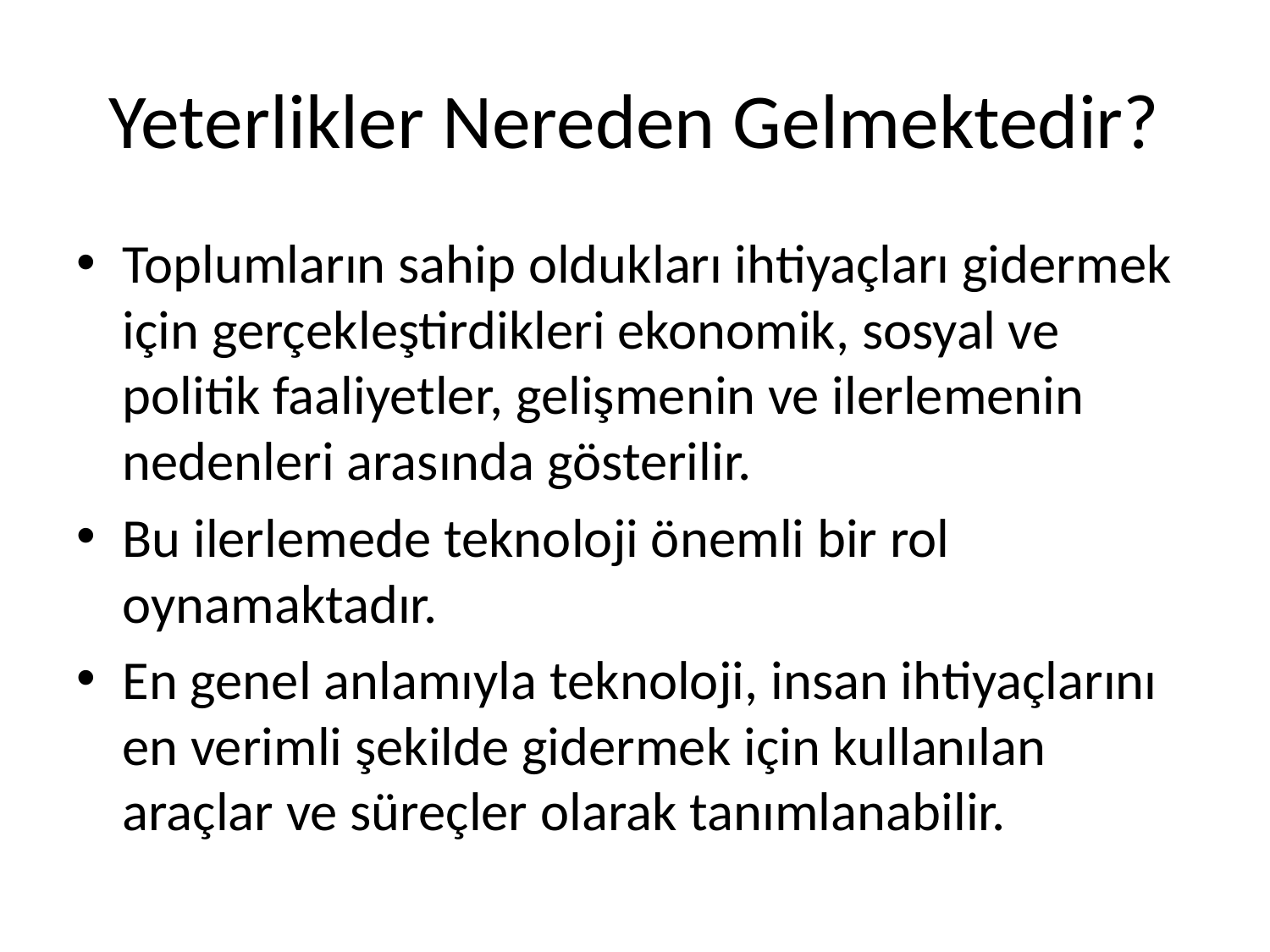

# Yeterlikler Nereden Gelmektedir?
Toplumların sahip oldukları ihtiyaçları gidermek için gerçekleştirdikleri ekonomik, sosyal ve politik faaliyetler, gelişmenin ve ilerlemenin nedenleri arasında gösterilir.
Bu ilerlemede teknoloji önemli bir rol oynamaktadır.
En genel anlamıyla teknoloji, insan ihtiyaçlarını en verimli şekilde gidermek için kullanılan araçlar ve süreçler olarak tanımlanabilir.